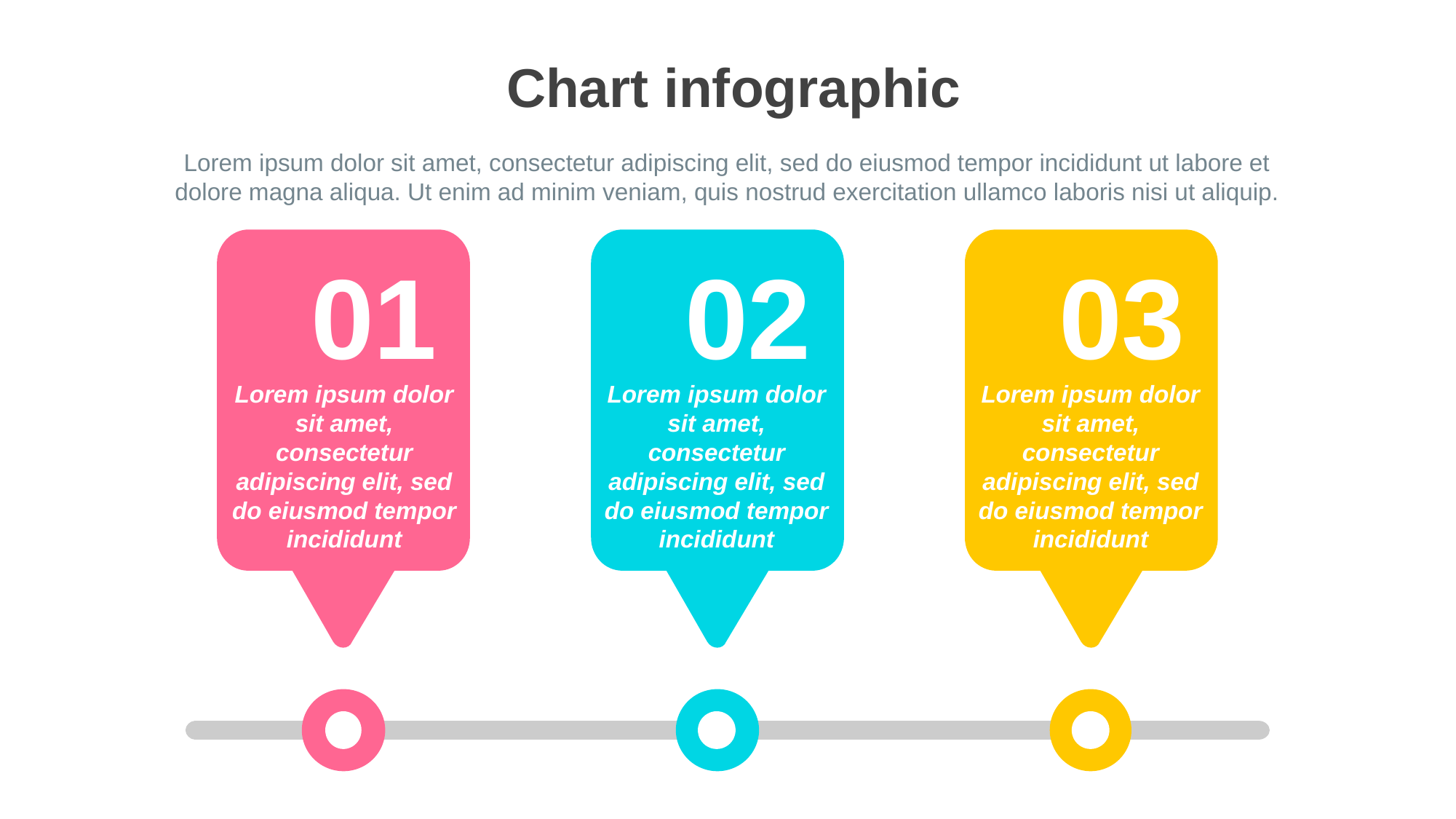

Chart infographic
Lorem ipsum dolor sit amet, consectetur adipiscing elit, sed do eiusmod tempor incididunt ut labore et dolore magna aliqua. Ut enim ad minim veniam, quis nostrud exercitation ullamco laboris nisi ut aliquip.

01
Lorem ipsum dolor sit amet, consectetur adipiscing elit, sed do eiusmod tempor incididunt

02
Lorem ipsum dolor sit amet, consectetur adipiscing elit, sed do eiusmod tempor incididunt

03
Lorem ipsum dolor sit amet, consectetur adipiscing elit, sed do eiusmod tempor incididunt